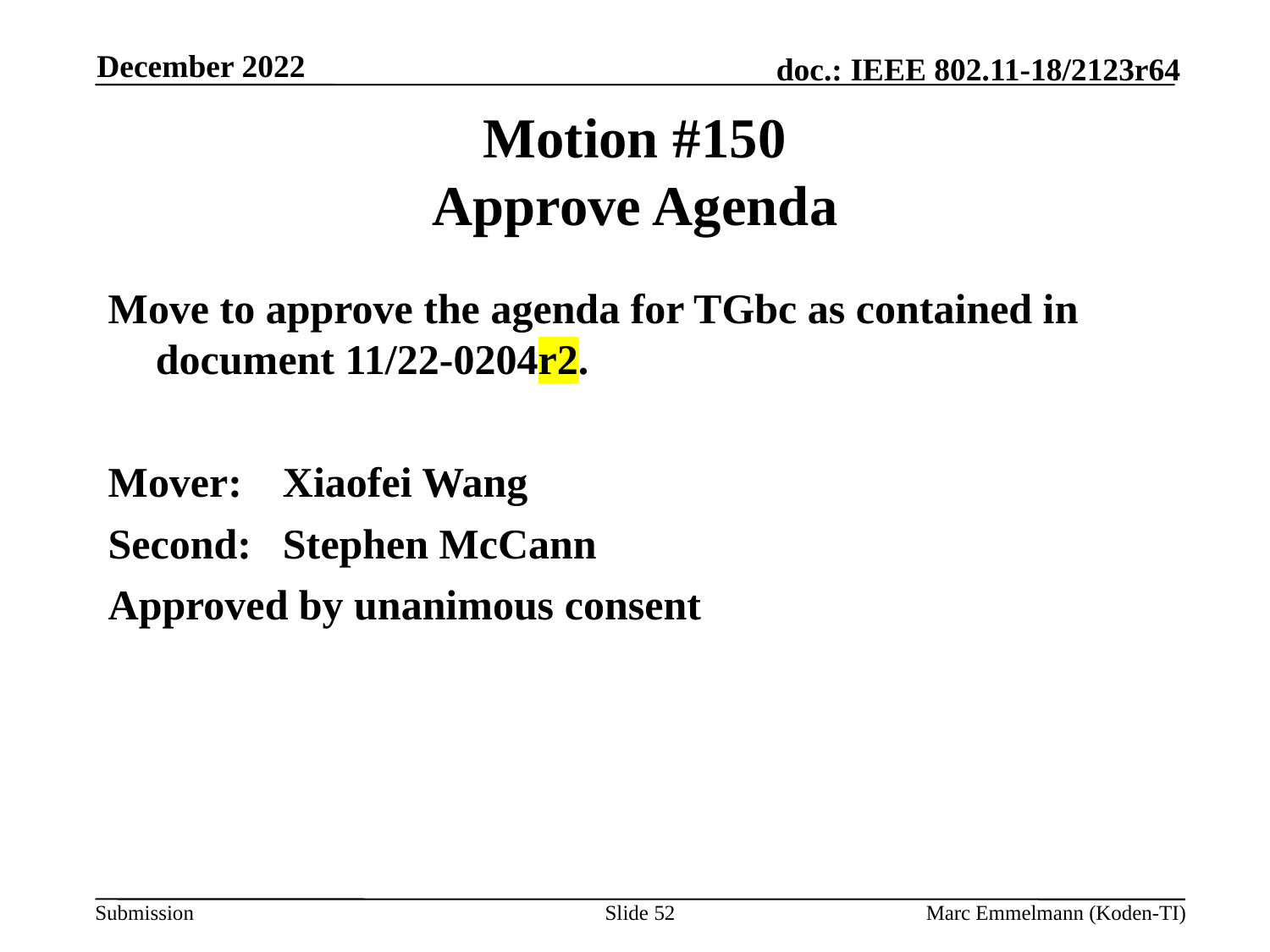

December 2022
# Motion #150 Approve Agenda
Move to approve the agenda for TGbc as contained in document 11/22-0204r2.

Mover:	Xiaofei Wang
Second:	Stephen McCann
Approved by unanimous consent
Slide 52
Marc Emmelmann (Koden-TI)